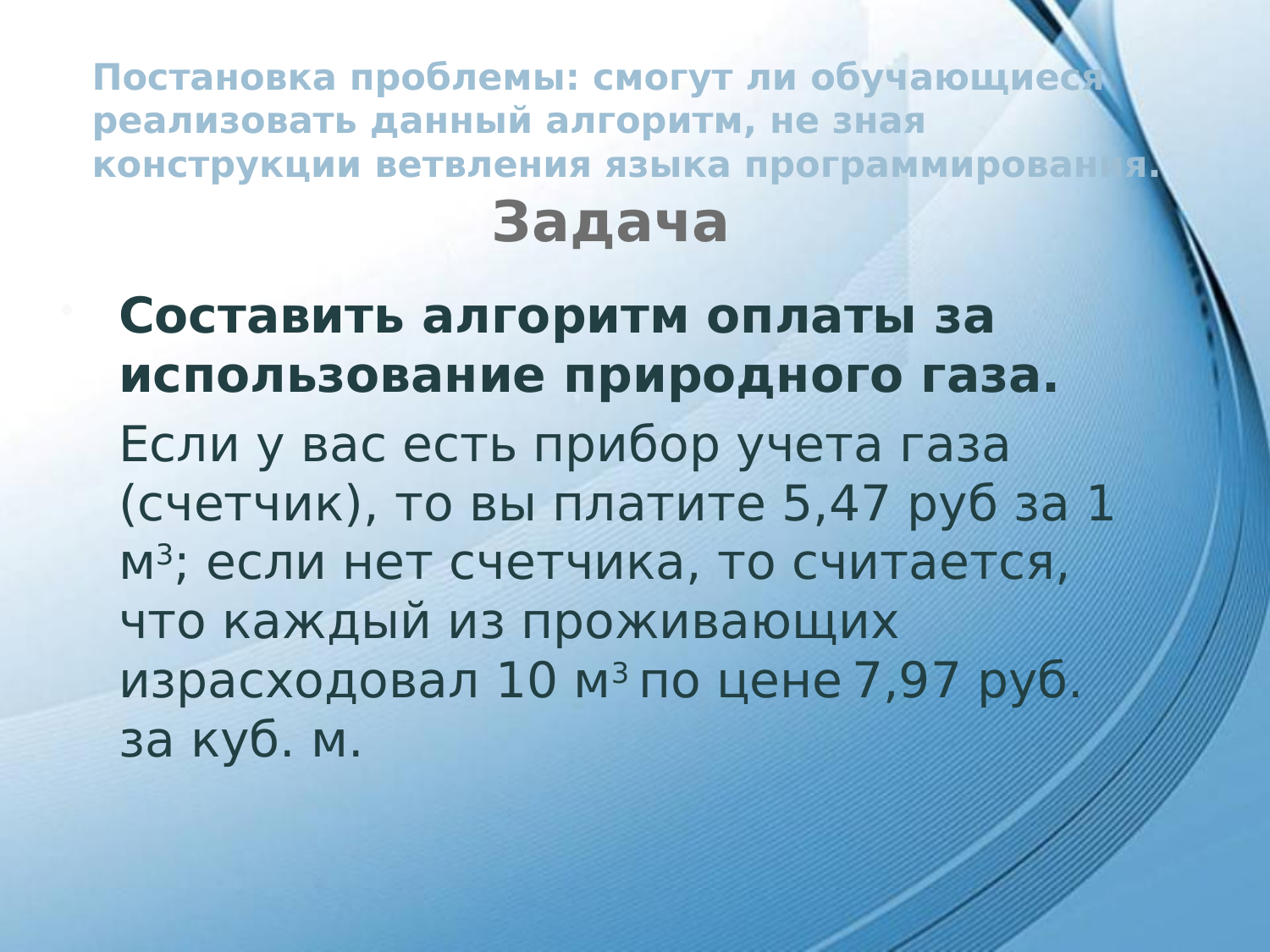

Постановка проблемы: смогут ли обучающиеся реализовать данный алгоритм, не зная конструкции ветвления языка программирования.
# Задача
Составить алгоритм оплаты за использование природного газа.
Если у вас есть прибор учета газа (счетчик), то вы платите 5,47 руб за 1 м3; если нет счетчика, то считается, что каждый из проживающих израсходовал 10 м3 по цене 7,97 руб. за куб. м.